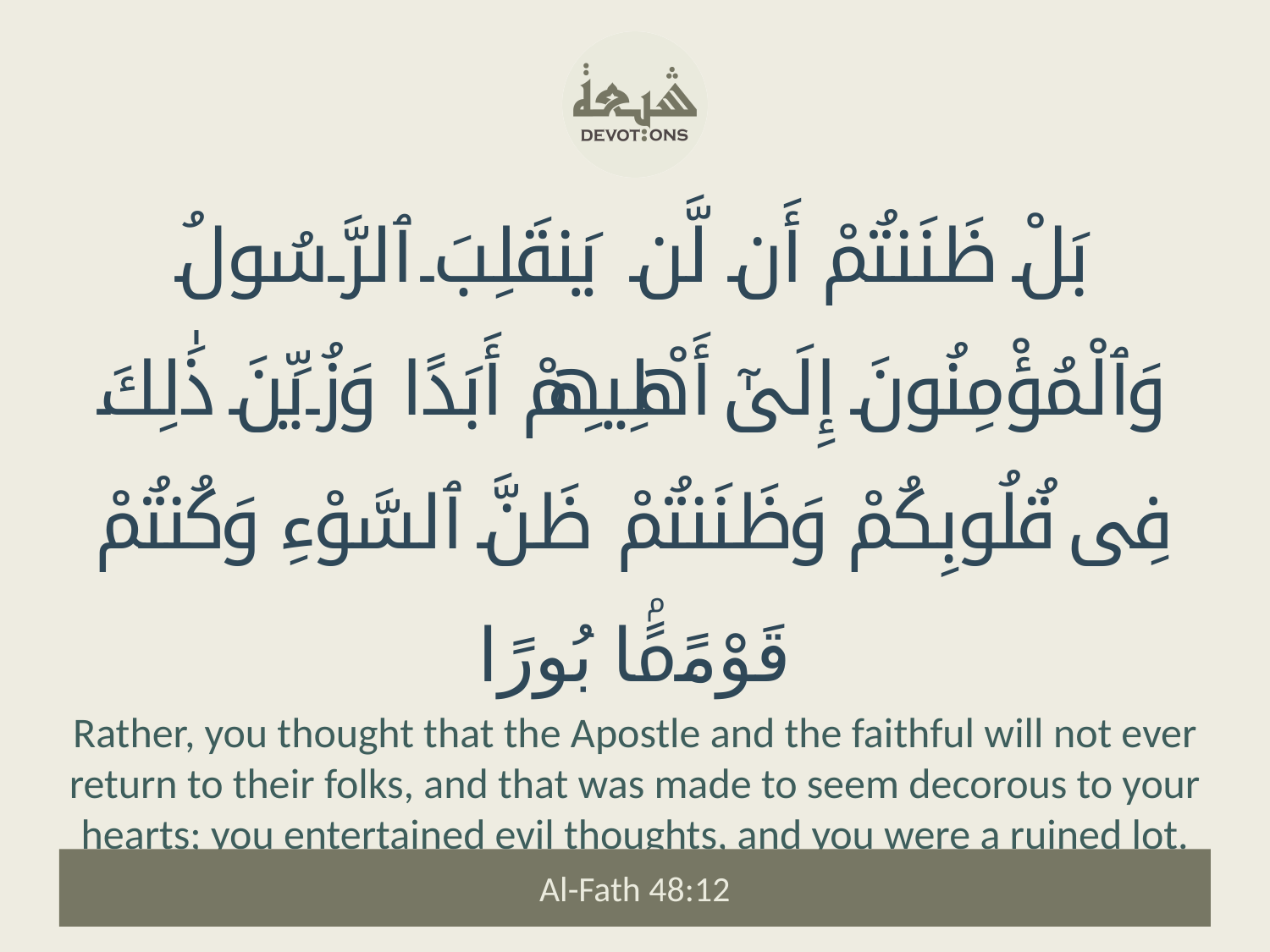

بَلْ ظَنَنتُمْ أَن لَّن يَنقَلِبَ ٱلرَّسُولُ وَٱلْمُؤْمِنُونَ إِلَىٰٓ أَهْلِيهِمْ أَبَدًا وَزُيِّنَ ذَٰلِكَ فِى قُلُوبِكُمْ وَظَنَنتُمْ ظَنَّ ٱلسَّوْءِ وَكُنتُمْ قَوْمًۢا بُورًا
Rather, you thought that the Apostle and the faithful will not ever return to their folks, and that was made to seem decorous to your hearts; you entertained evil thoughts, and you were a ruined lot.
Al-Fath 48:12